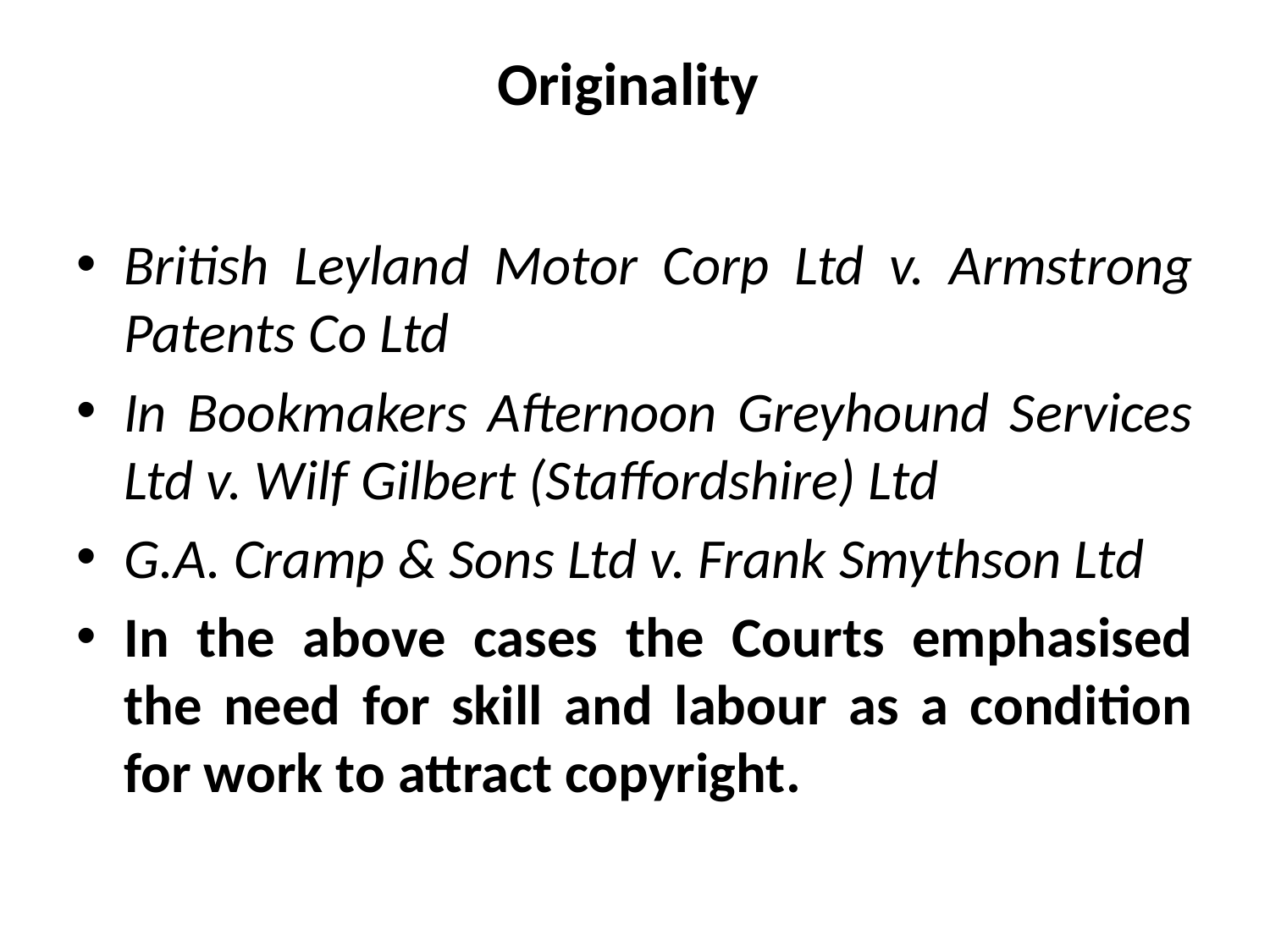

# Originality
British Leyland Motor Corp Ltd v. Armstrong Patents Co Ltd
In Bookmakers Afternoon Greyhound Services Ltd v. Wilf Gilbert (Staffordshire) Ltd
G.A. Cramp & Sons Ltd v. Frank Smythson Ltd
In the above cases the Courts emphasised the need for skill and labour as a condition for work to attract copyright.